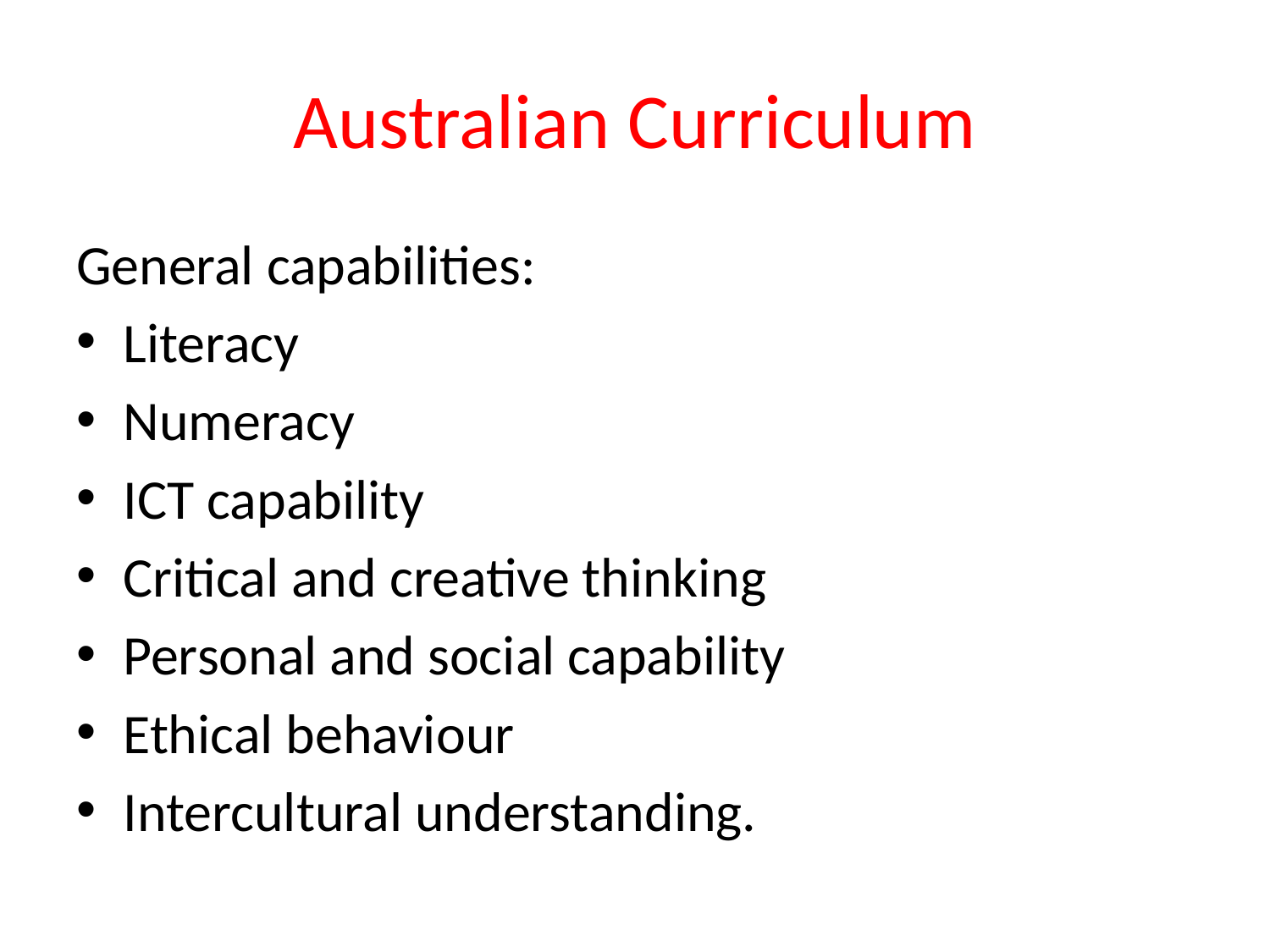

# Australian Curriculum
General capabilities:
Literacy
Numeracy
ICT capability
Critical and creative thinking
Personal and social capability
Ethical behaviour
Intercultural understanding.